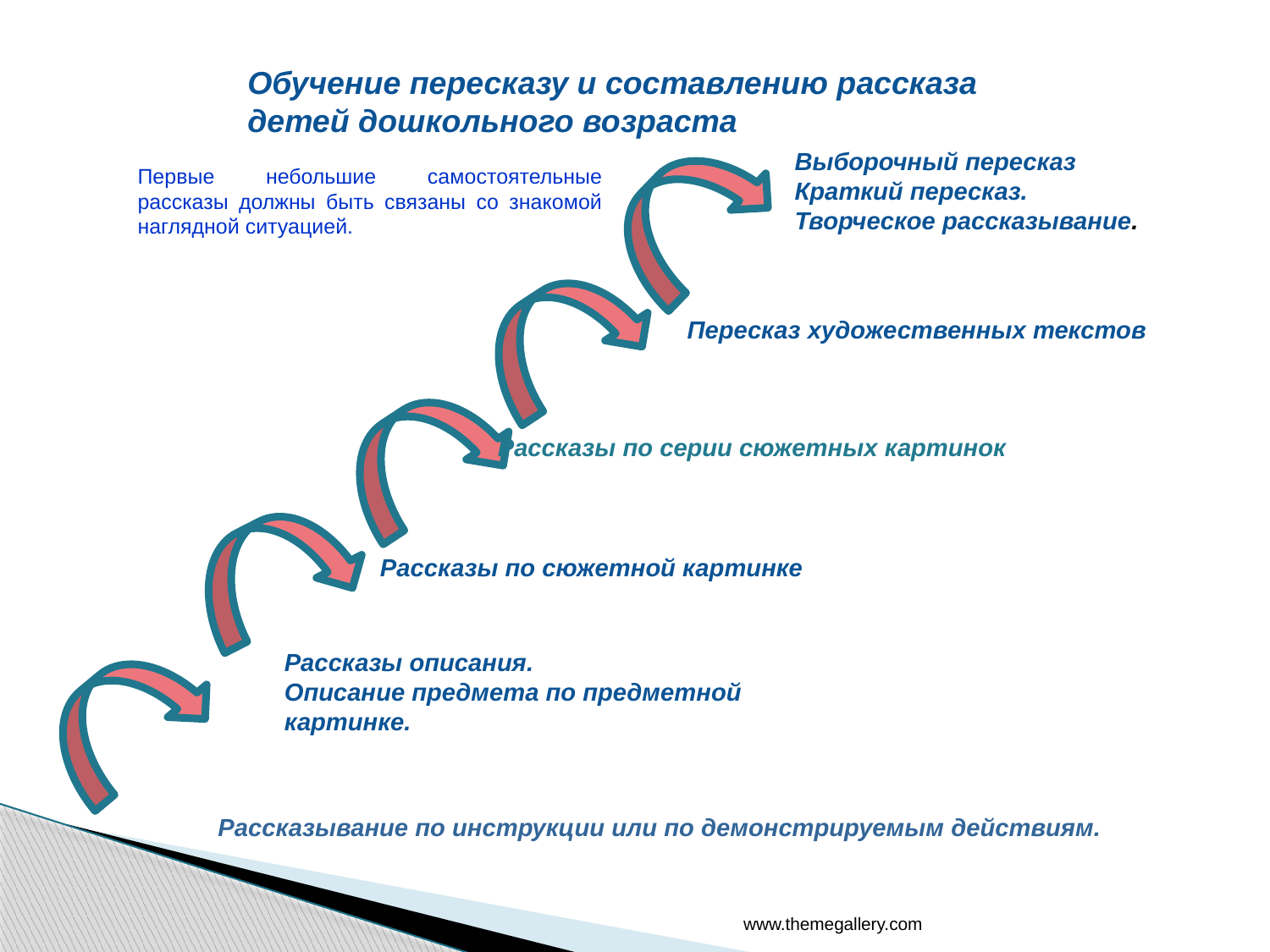

Обучение пересказу и составлению рассказа детей дошкольного возраста
Выборочный пересказ
Краткий пересказ.
Творческое рассказывание.
Первые небольшие самостоятельные рассказы должны быть связаны со знакомой наглядной ситуацией.

Пересказ художественных текстов

Рассказы по серии сюжетных картинок

Рассказы по сюжетной картинке
Рассказы описания.
Описание предмета по предметной картинке.

 Рассказывание по инструкции или по демонстрируемым действиям.
www.themegallery.com